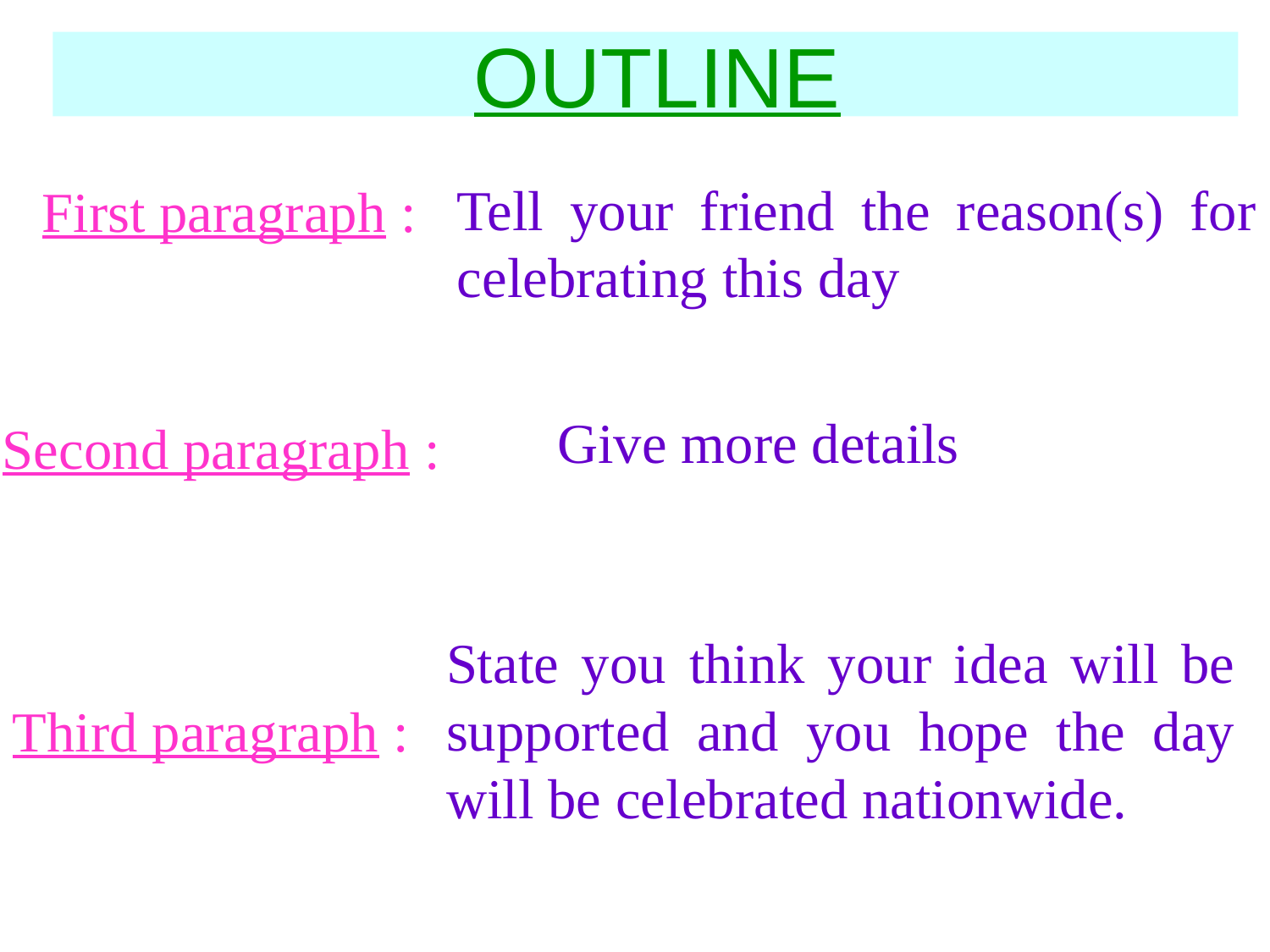

OUTLINE
Tell your friend the reason(s) for celebrating this day
First paragraph :
Second paragraph :
Give more details
State you think your idea will be supported and you hope the day will be celebrated nationwide.
Third paragraph :